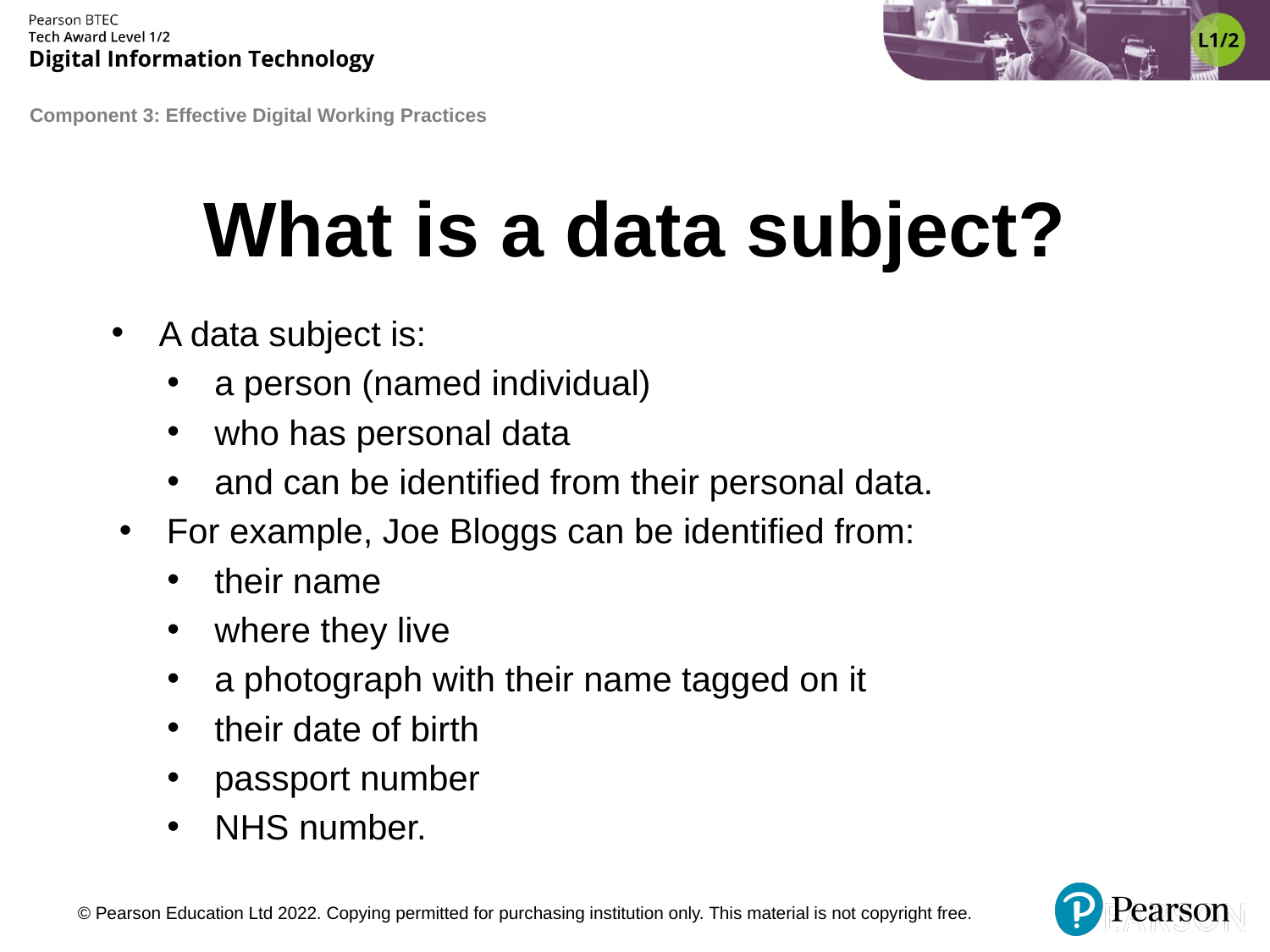

# What is a data subject?
A data subject is:
a person (named individual)
who has personal data
and can be identified from their personal data.
For example, Joe Bloggs can be identified from:
their name
where they live
a photograph with their name tagged on it
their date of birth
passport number
NHS number.
© Pearson Education Ltd 2022. Copying permitted for purchasing institution only. This material is not copyright free.